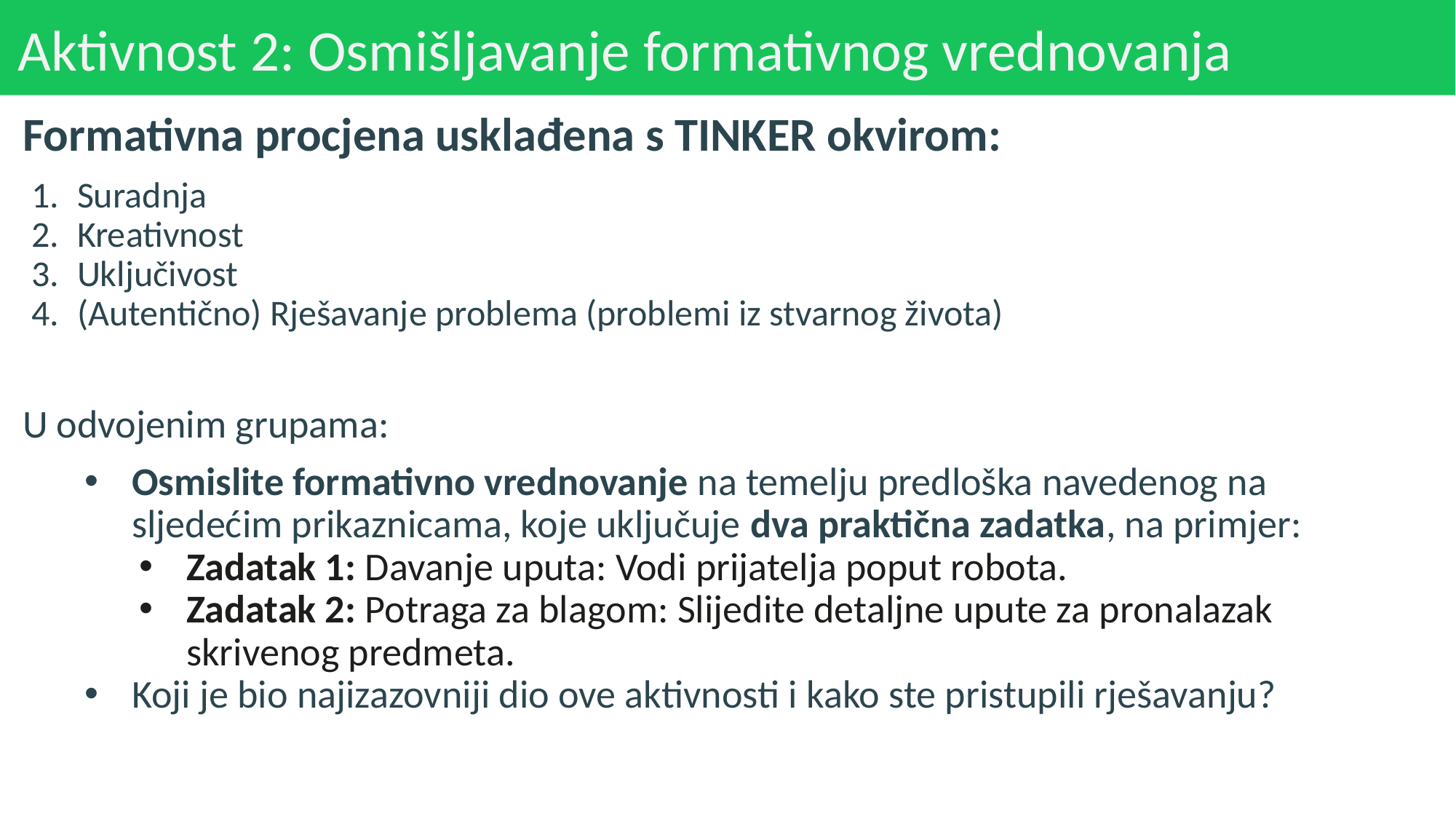

# Aktivnost 2: Osmišljavanje formativnog vrednovanja
Formativna procjena usklađena s TINKER okvirom:
Suradnja
Kreativnost
Uključivost
(Autentično) Rješavanje problema (problemi iz stvarnog života)

U odvojenim grupama:
Osmislite formativno vrednovanje na temelju predloška navedenog na sljedećim prikaznicama, koje uključuje dva praktična zadatka, na primjer:
Zadatak 1: Davanje uputa: Vodi prijatelja poput robota.
Zadatak 2: Potraga za blagom: Slijedite detaljne upute za pronalazak skrivenog predmeta.
Koji je bio najizazovniji dio ove aktivnosti i kako ste pristupili rješavanju?